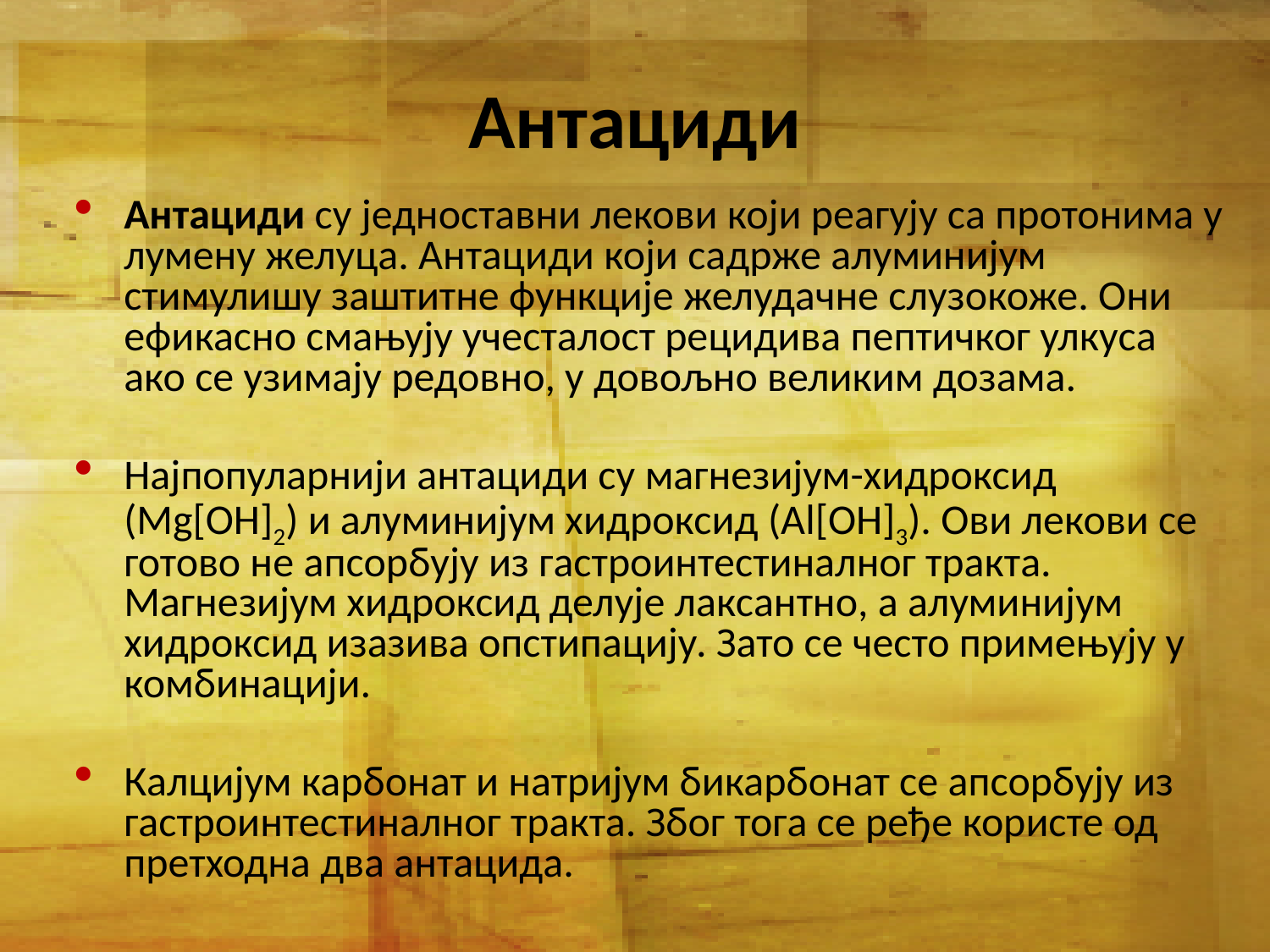

# Антациди
Антациди су једноставни лекови који реагују са протонима у лумену желуца. Антациди који садрже алуминијум стимулишу заштитне функције желудачне слузокоже. Они ефикасно смањују учесталост рецидива пептичког улкуса ако се узимају редовно, у довољно великим дозама.

Најпопуларнији антациди су магнезијум-хидроксид (Mg[OH]2) и алуминијум хидроксид (Al[OH]3). Ови лекови се готово не апсорбују из гастроинтестиналног тракта. Магнезијум хидроксид делује лаксантно, а алуминијум хидроксид изазива опстипацију. Зато се често примењују у комбинацији.

Калцијум карбонат и натријум бикарбонат се апсорбују из гастроинтестиналног тракта. Због тога се ређе користе од претходна два антацида.